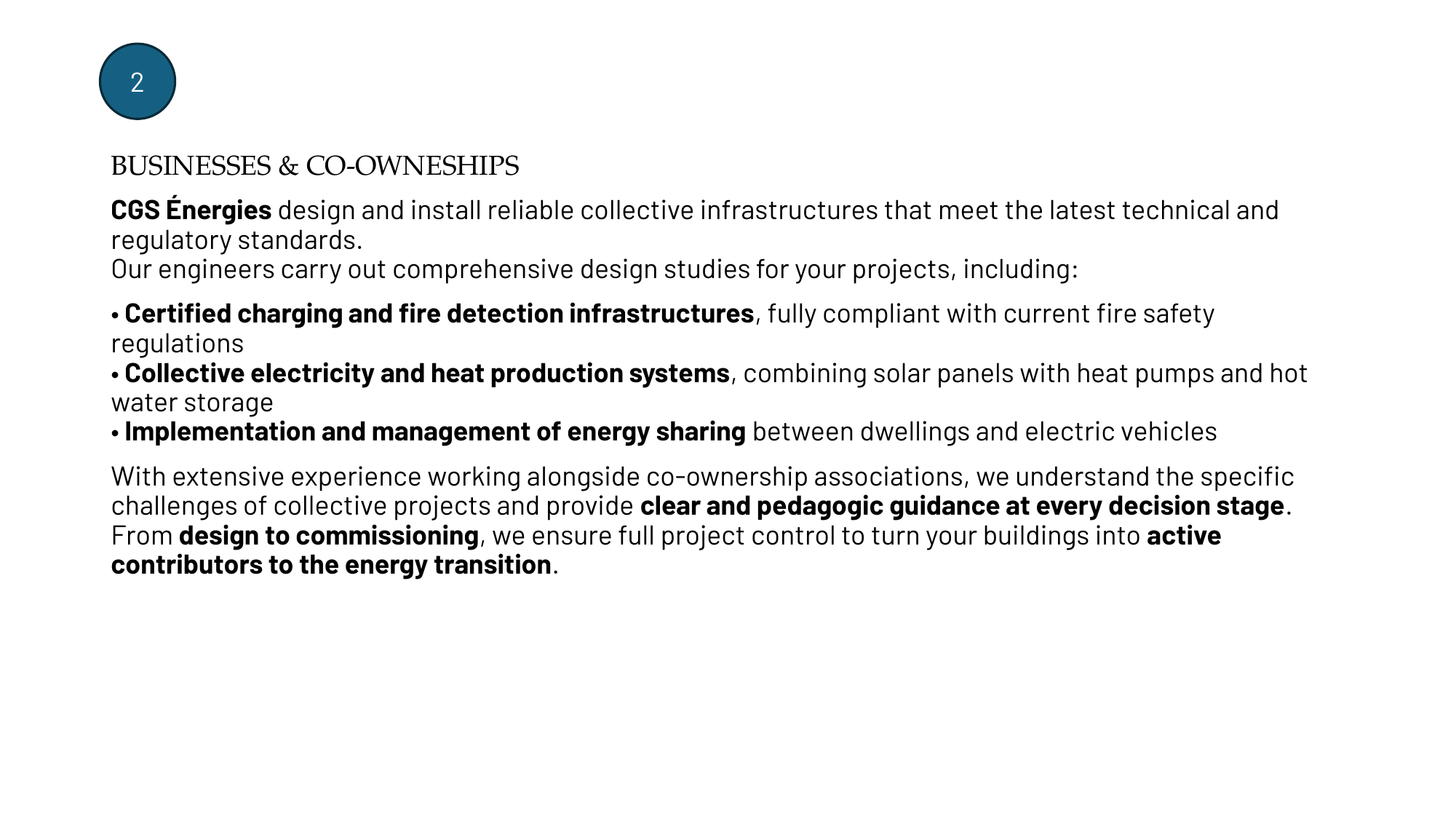

2
BUSINESSES & CO-OWNESHIPS
CGS Énergies design and install reliable collective infrastructures that meet the latest technical and regulatory standards.
Our engineers carry out comprehensive design studies for your projects, including:
• Certified charging and fire detection infrastructures, fully compliant with current fire safety regulations
• Collective electricity and heat production systems, combining solar panels with heat pumps and hot water storage
• Implementation and management of energy sharing between dwellings and electric vehicles
With extensive experience working alongside co-ownership associations, we understand the specific challenges of collective projects and provide clear and pedagogic guidance at every decision stage.
From design to commissioning, we ensure full project control to turn your buildings into active contributors to the energy transition.